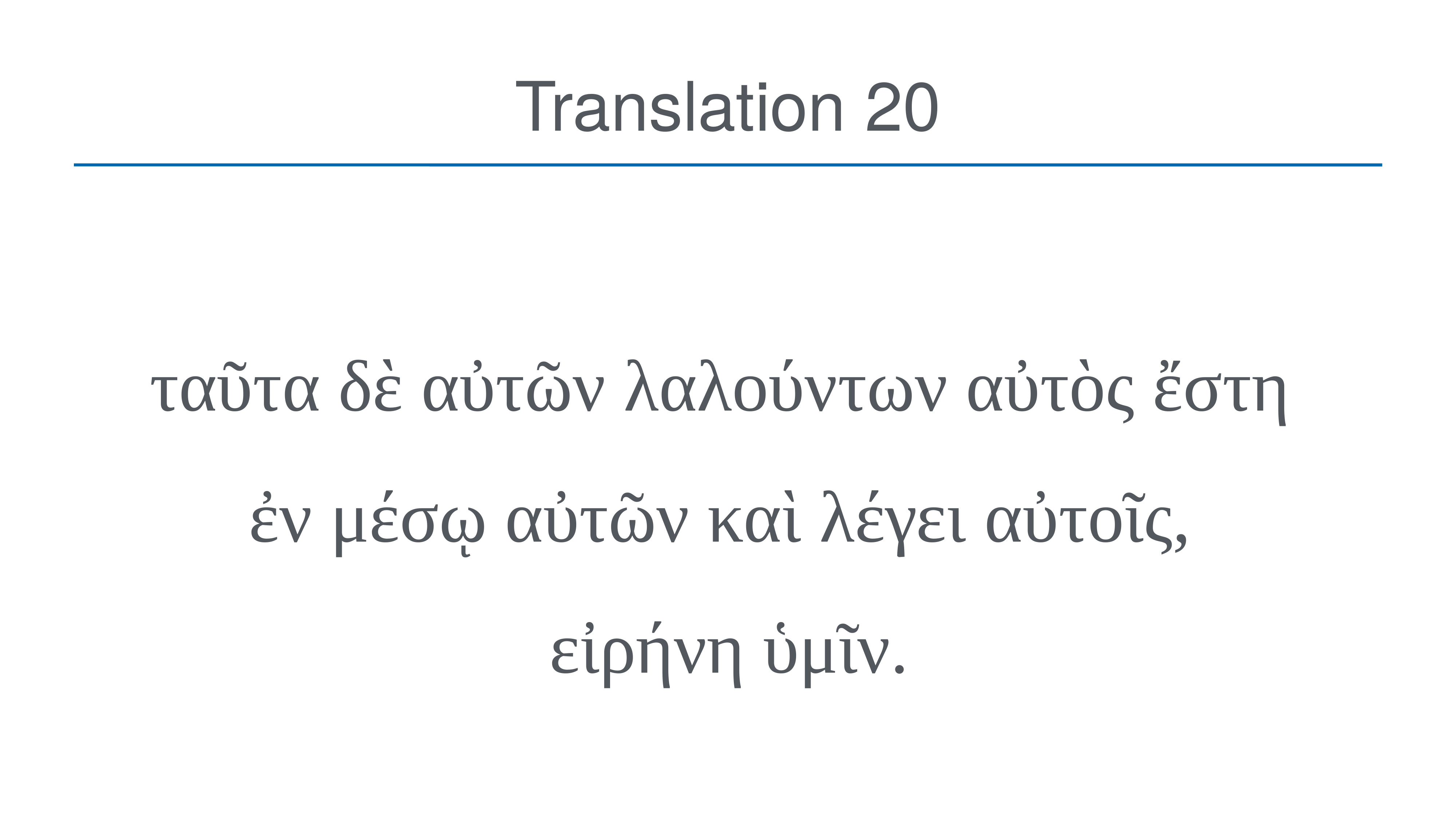

# Translation 20
ταῦτα δὲ αὐτῶν λαλούντων αὐτὸς ἔστη
ἐν μέσῳ αὐτῶν καὶ λέγει αὐτοῖς,
εἰρήνη ὑμῖν.